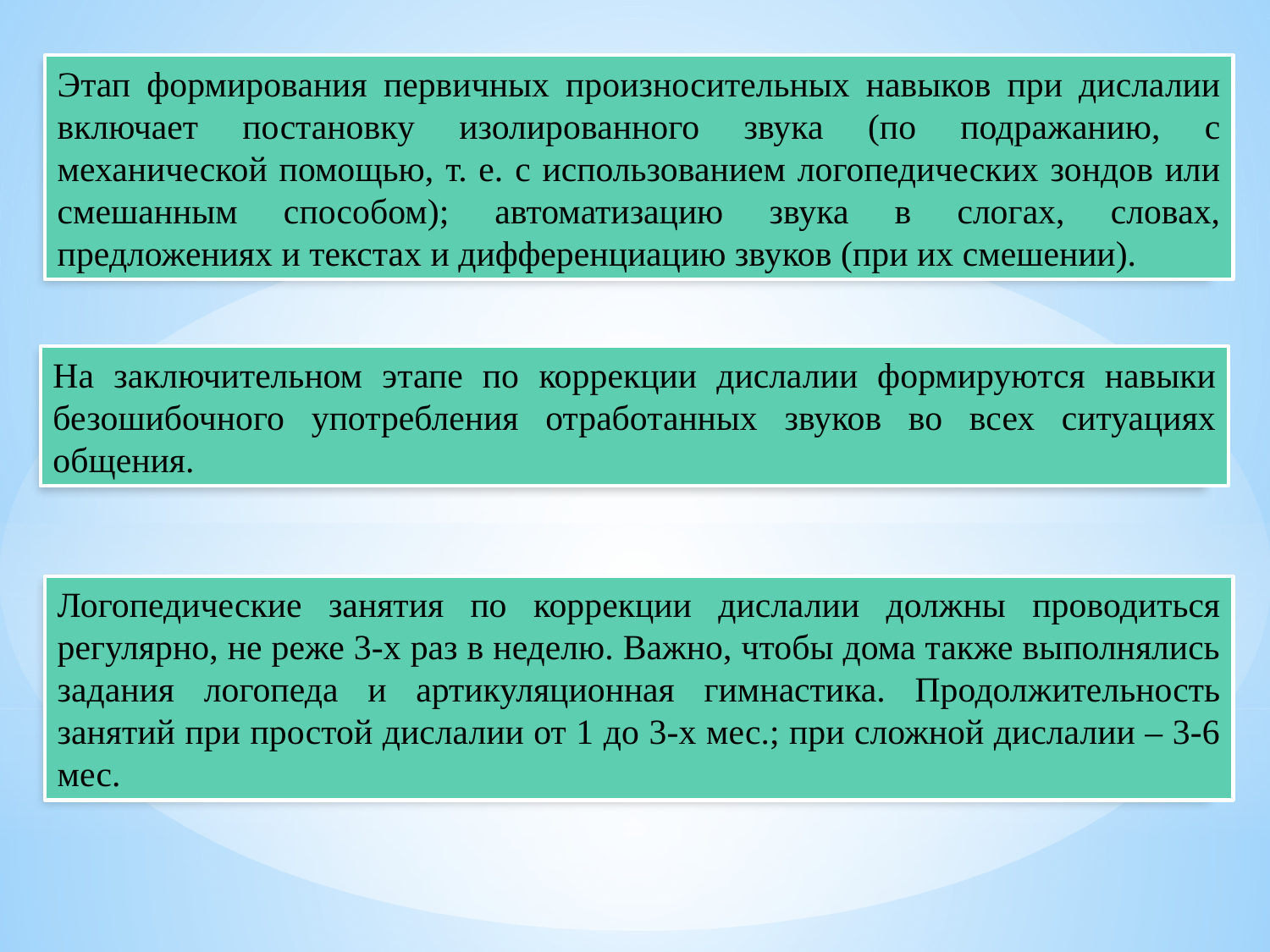

Этап формирования первичных произносительных навыков при дислалии включает постановку изолированного звука (по подражанию, с механической помощью, т. е. с использованием логопедических зондов или смешанным способом); автоматизацию звука в слогах, словах, предложениях и текстах и дифференциацию звуков (при их смешении).
На заключительном этапе по коррекции дислалии формируются навыки безошибочного употребления отработанных звуков во всех ситуациях общения.
Логопедические занятия по коррекции дислалии должны проводиться регулярно, не реже 3-х раз в неделю. Важно, чтобы дома также выполнялись задания логопеда и артикуляционная гимнастика. Продолжительность занятий при простой дислалии от 1 до 3-х мес.; при сложной дислалии – 3-6 мес.